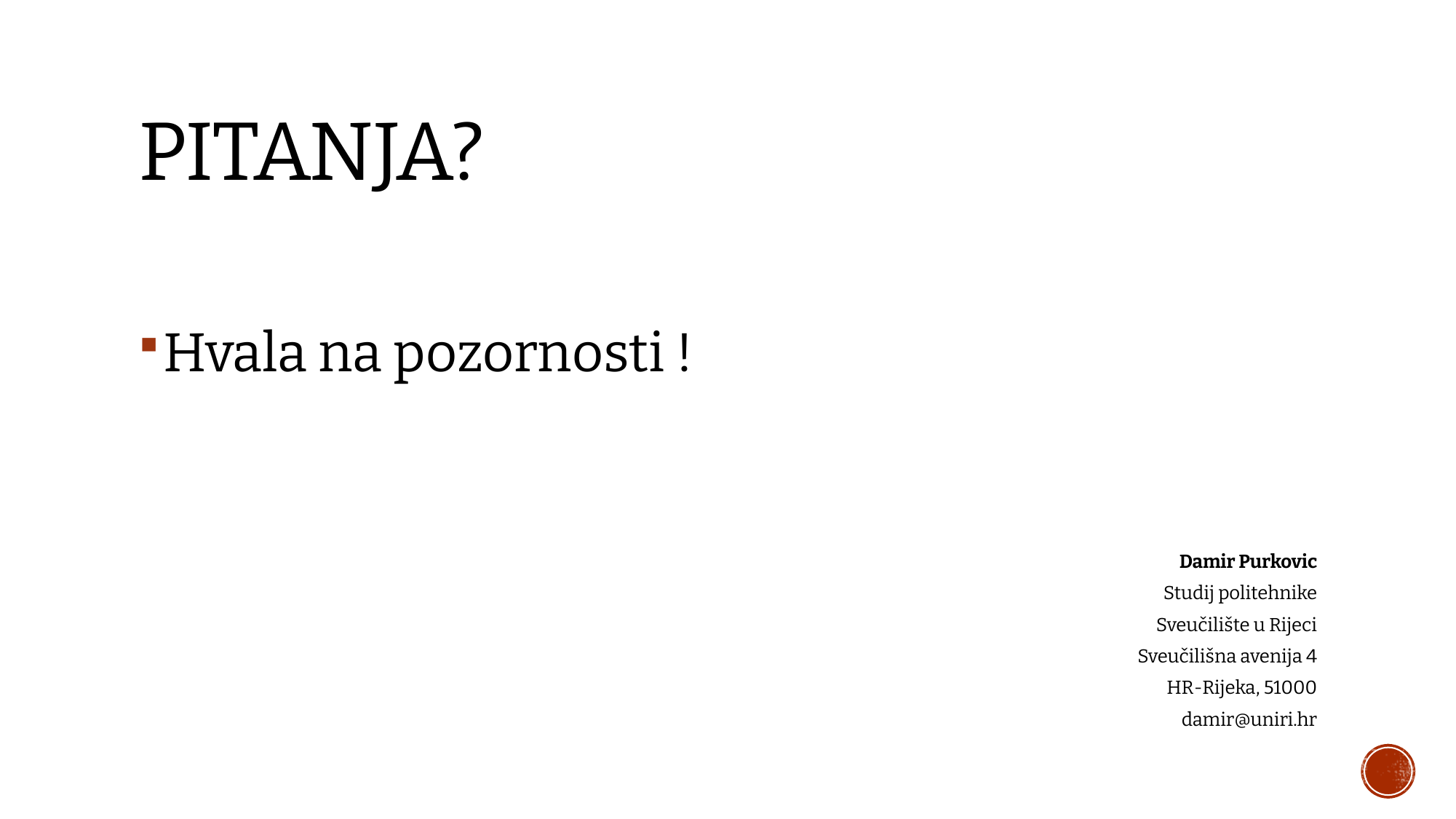

# Pitanja?

Hvala na pozornosti !

Damir Purkovic
Studij politehnike
Sveučilište u Rijeci
Sveučilišna avenija 4
HR-Rijeka, 51000
damir@uniri.hr